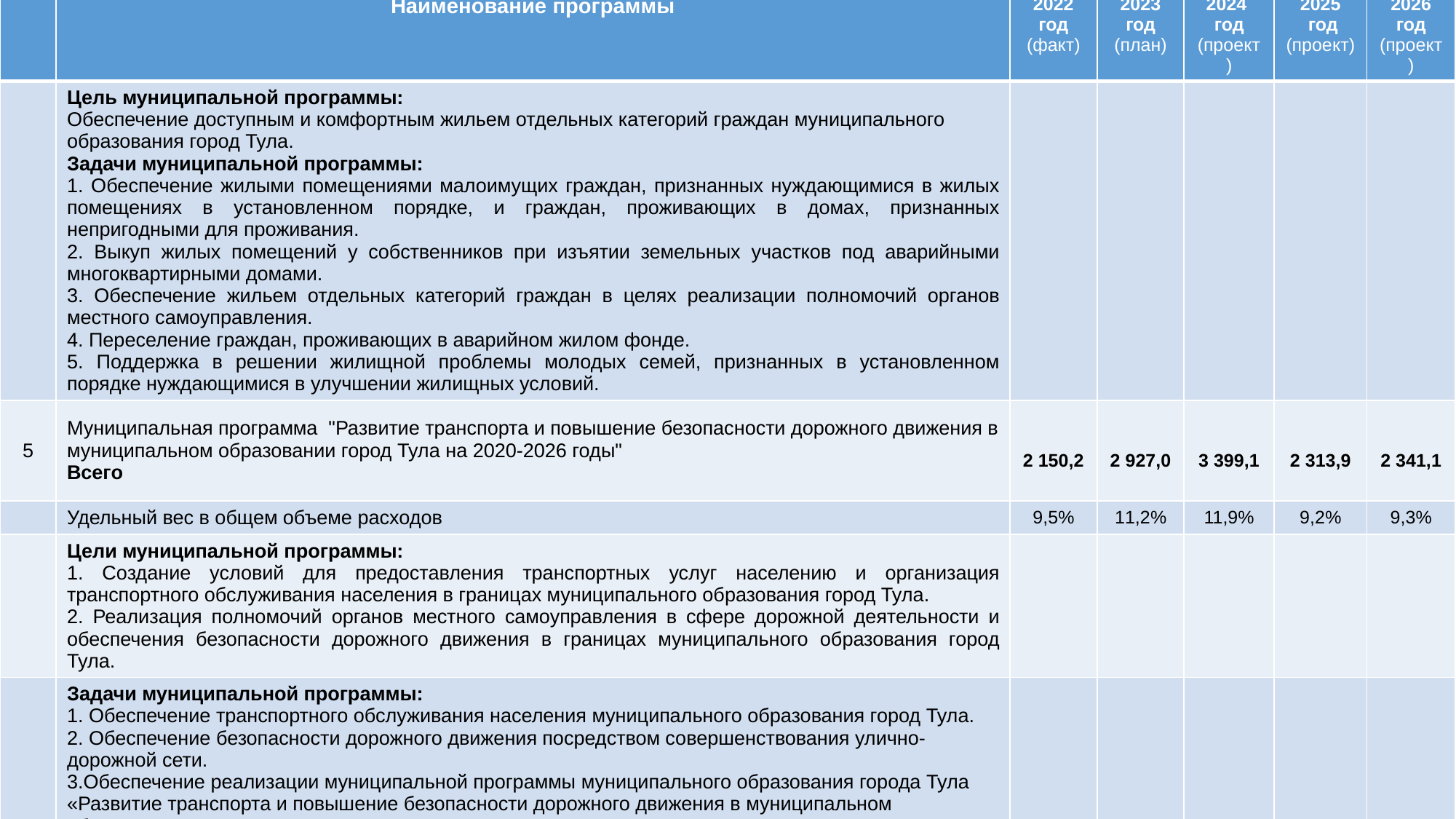

|  | Наименование программы | 2022 год (факт) | 2023 год (план) | 2024 год (проект) | 2025 год (проект) | 2026 год (проект) |
| --- | --- | --- | --- | --- | --- | --- |
|  | Цель муниципальной программы: Обеспечение доступным и комфортным жильем отдельных категорий граждан муниципального образования город Тула. Задачи муниципальной программы: 1. Обеспечение жилыми помещениями малоимущих граждан, признанных нуждающимися в жилых помещениях в установленном порядке, и граждан, проживающих в домах, признанных непригодными для проживания. 2. Выкуп жилых помещений у собственников при изъятии земельных участков под аварийными многоквартирными домами. 3. Обеспечение жильем отдельных категорий граждан в целях реализации полномочий органов местного самоуправления. 4. Переселение граждан, проживающих в аварийном жилом фонде. 5. Поддержка в решении жилищной проблемы молодых семей, признанных в установленном порядке нуждающимися в улучшении жилищных условий. |  |  |  |  |  |
| 5 | Муниципальная программа "Развитие транспорта и повышение безопасности дорожного движения в муниципальном образовании город Тула на 2020-2026 годы" Всего | 2 150,2 | 2 927,0 | 3 399,1 | 2 313,9 | 2 341,1 |
|  | Удельный вес в общем объеме расходов | 9,5% | 11,2% | 11,9% | 9,2% | 9,3% |
|  | Цели муниципальной программы: 1. Создание условий для предоставления транспортных услуг населению и организация транспортного обслуживания населения в границах муниципального образования город Тула. 2. Реализация полномочий органов местного самоуправления в сфере дорожной деятельности и обеспечения безопасности дорожного движения в границах муниципального образования город Тула. |  |  |  |  |  |
|  | Задачи муниципальной программы: 1. Обеспечение транспортного обслуживания населения муниципального образования город Тула. 2. Обеспечение безопасности дорожного движения посредством совершенствования улично-дорожной сети. 3.Обеспечение реализации муниципальной программы муниципального образования города Тула «Развитие транспорта и повышение безопасности дорожного движения в муниципальном образовании город Тула». |  |  |  |  |  |